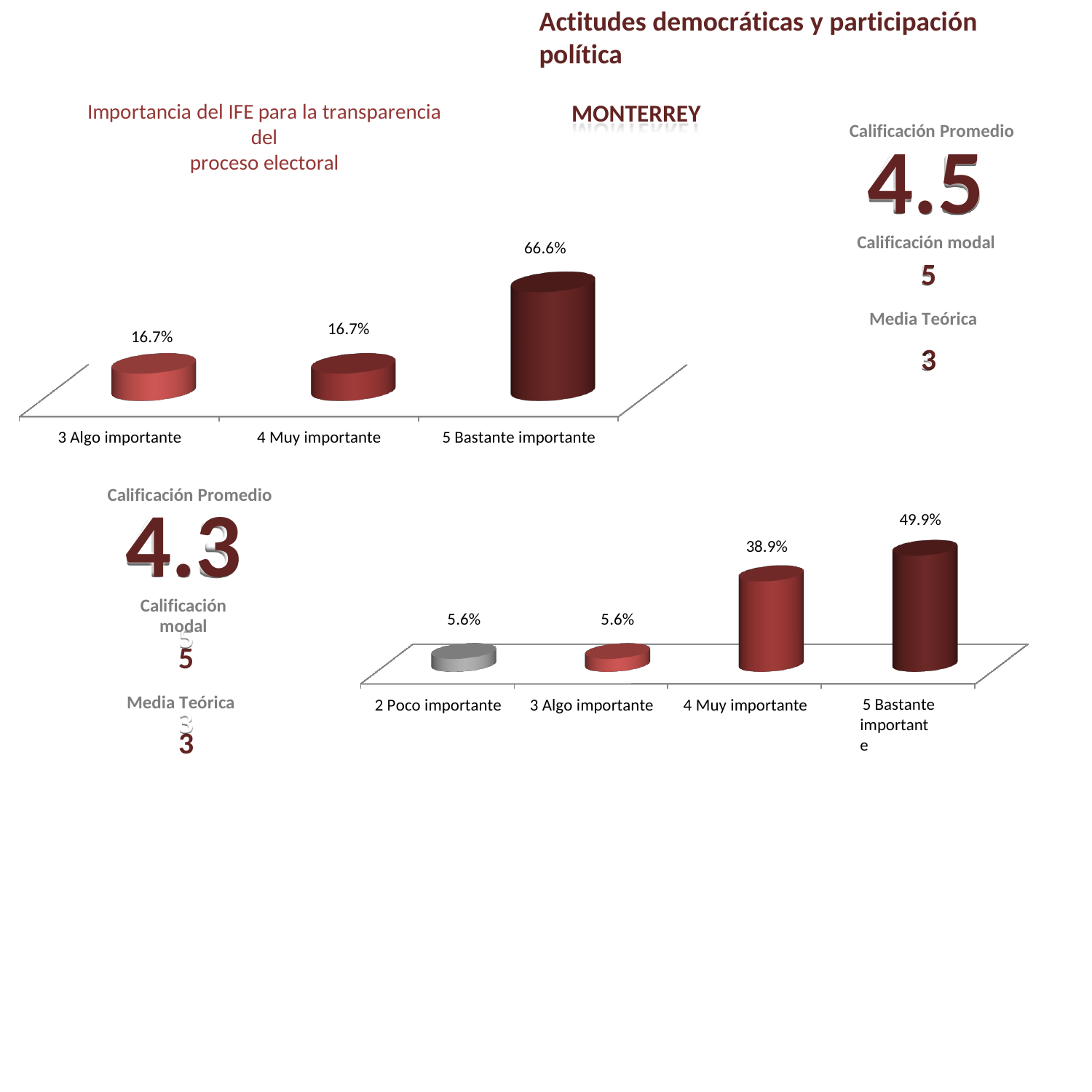

Actitudes democráticas y participación política
MONTERREY
Importancia del IFE para la transparencia del
proceso electoral

Calificación Promedio
4.5
Calificación modal
5

Media Teórica

3

66.6%

16.7%
16.7%

3 Algo importante
4 Muy importante
5 Bastante importante

Calificación Promedio
4.3
Calificación modal
5

Media Teórica

3
49.9%

38.9%
5.6%
5.6%

5 Bastante importante
2 Poco importante
3 Algo importante
4 Muy importante